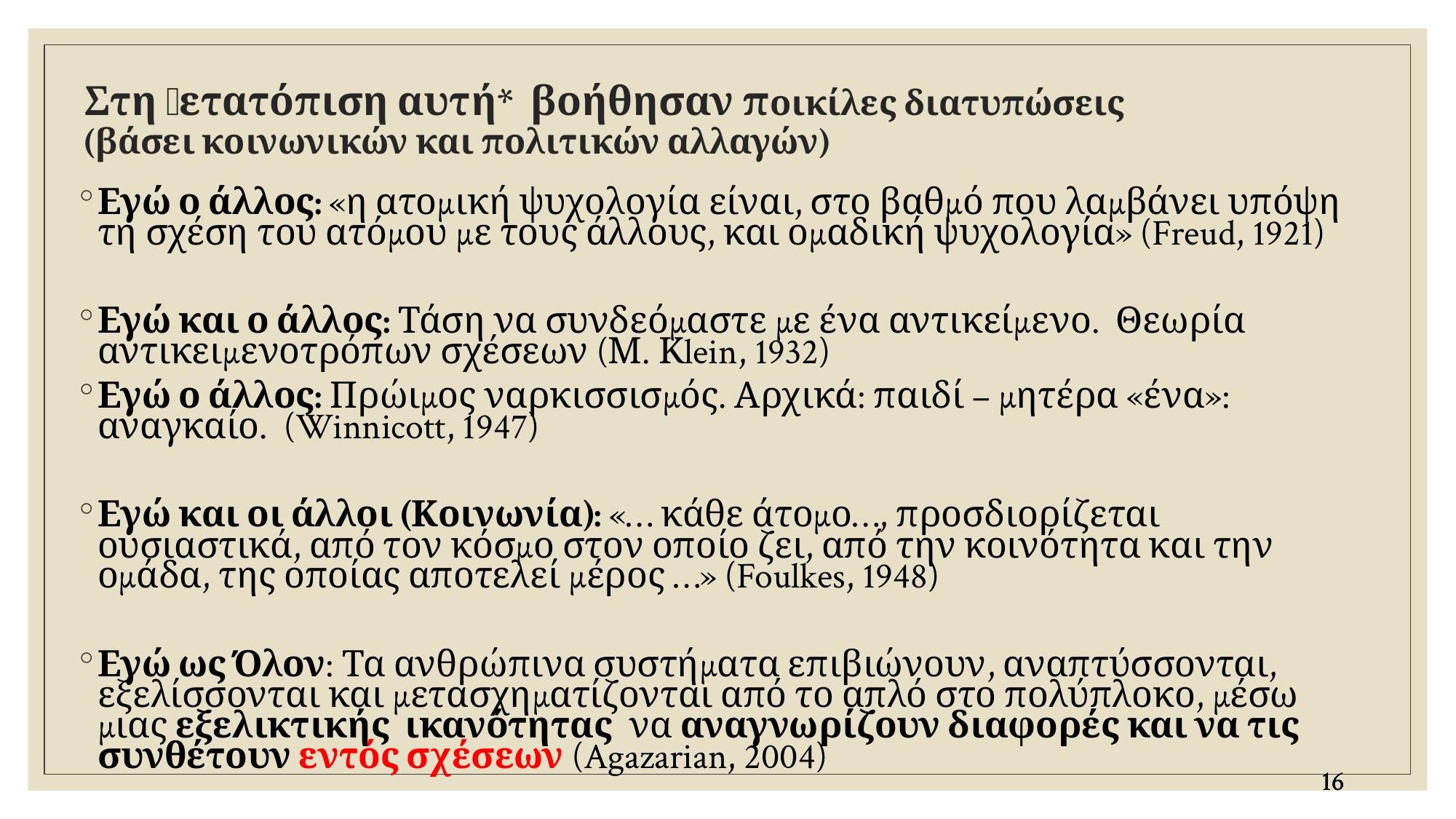

# Στη μετατόπιση αυτή*  βοήθησαν ποικίλες διατυπώσεις (βάσει κοινωνικών και πολιτικών αλλαγών)
Εγώ ο άλλος: «η ατομική ψυχολογία είναι, στο βαθμό που λαμβάνει υπόψη τη σχέση του ατόμου με τους άλλους, και ομαδική ψυχολογία» (Freud, 1921)

Εγώ και ο άλλος: Τάση να συνδεόμαστε με ένα αντικείμενο.  Θεωρία αντικειμενοτρόπων σχέσεων (Μ. Κlein, 1932)
Εγώ ο άλλος: Πρώιμος ναρκισσισμός. Αρχικά: παιδί – μητέρα «ένα»: αναγκαίο.  (Winnicott, 1947)

Εγώ και οι άλλοι (Κοινωνία): «… κάθε άτομο…, προσδιορίζεται ουσιαστικά, από τον κόσμο στον οποίο ζει, από την κοινότητα και την ομάδα, της οποίας αποτελεί μέρος …» (Foulkes, 1948)

Εγώ ως Όλον: Τα ανθρώπινα συστήματα επιβιώνουν, αναπτύσσονται, εξελίσσονται και μετασχηματίζονται από το απλό στο πολύπλοκο, μέσω μιας εξελικτικής  ικανότητας  να αναγνωρίζουν διαφορές και να τις συνθέτουν εντός σχέσεων (Agazarian, 2004)

16
16
16